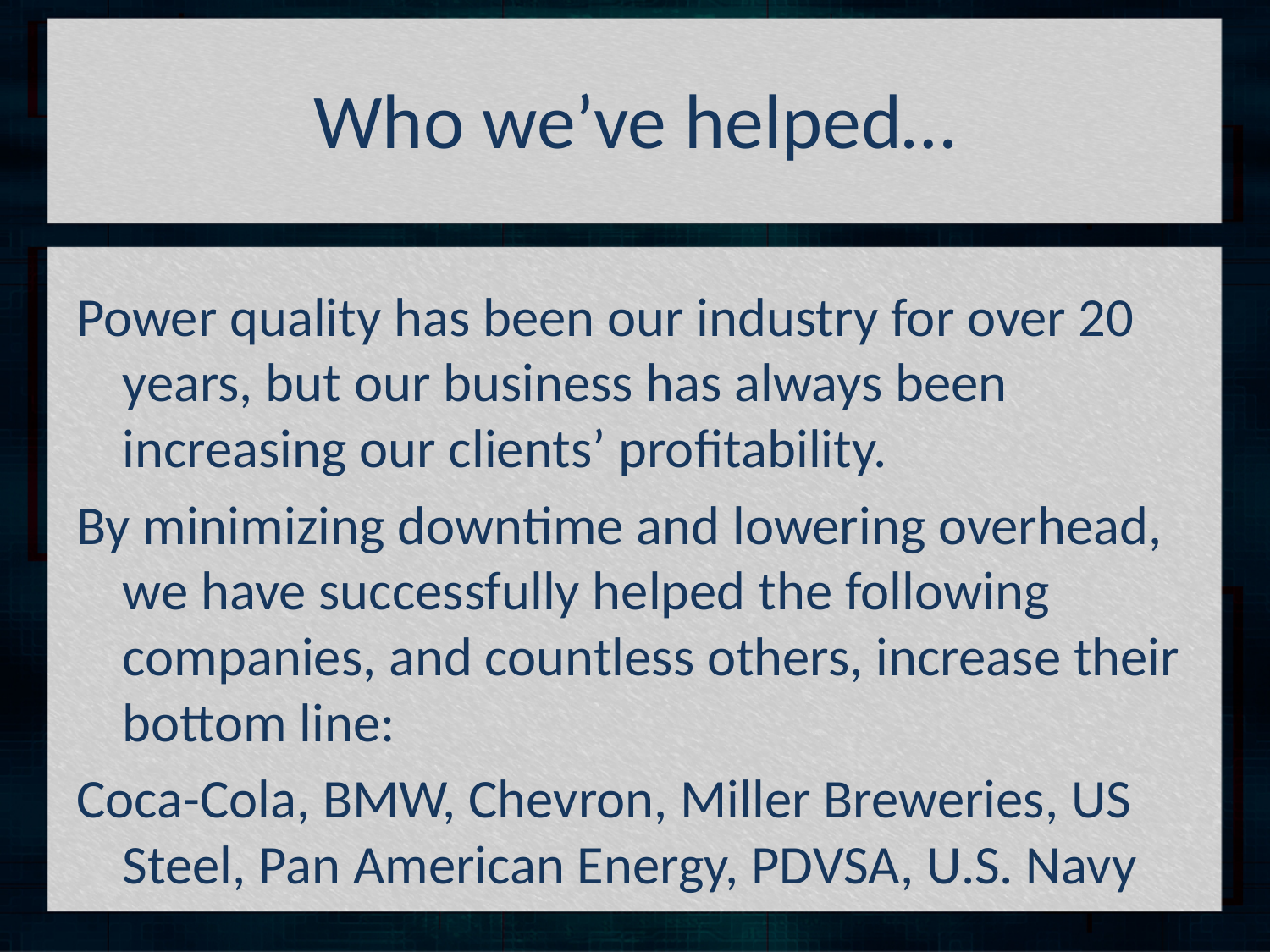

# Who we’ve helped…
Power quality has been our industry for over 20 years, but our business has always been increasing our clients’ profitability.
By minimizing downtime and lowering overhead, we have successfully helped the following companies, and countless others, increase their bottom line:
Coca-Cola, BMW, Chevron, Miller Breweries, US Steel, Pan American Energy, PDVSA, U.S. Navy